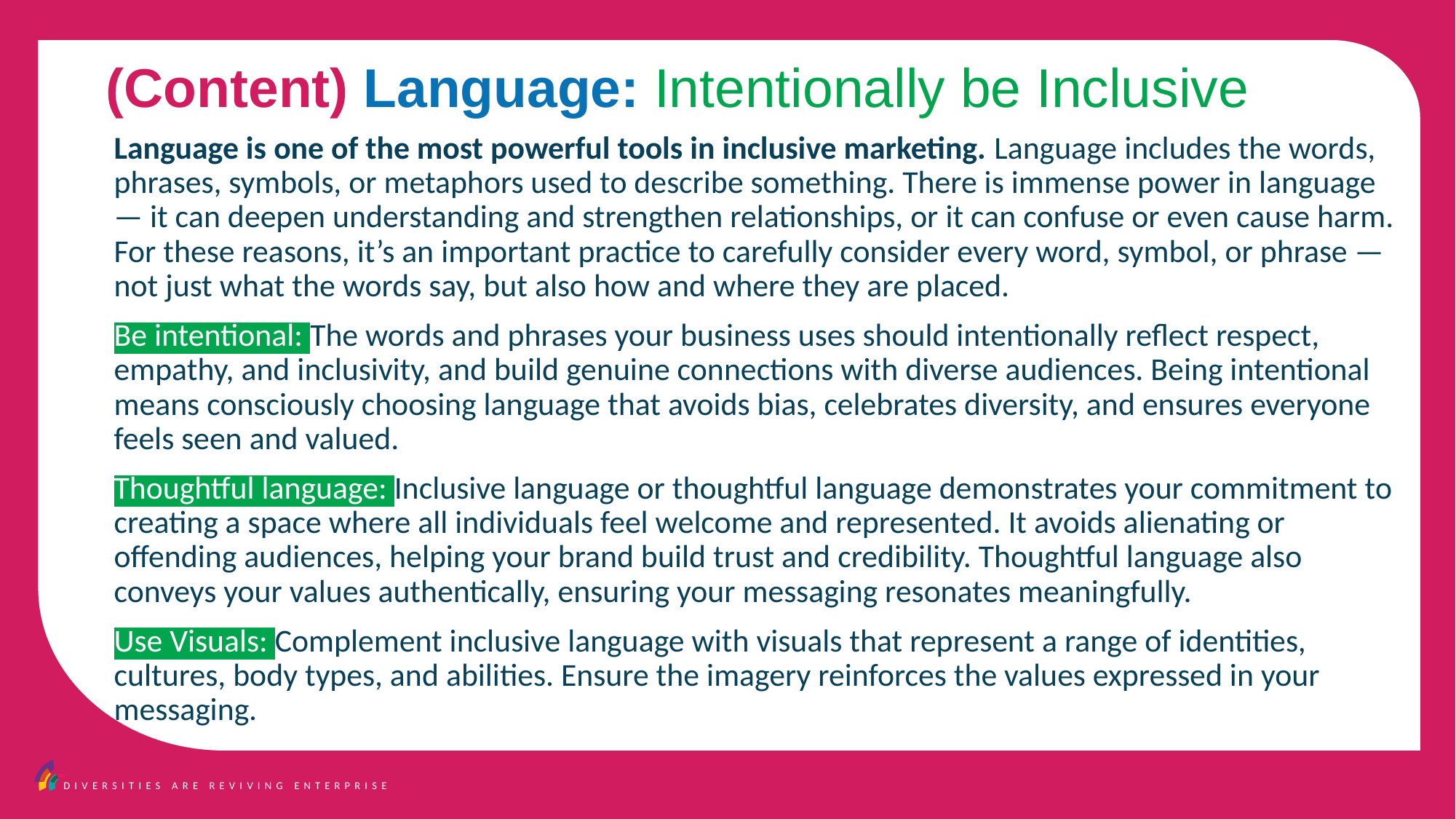

(Content) Language: Intentionally be Inclusive

Language is one of the most powerful tools in inclusive marketing. Language includes the words, phrases, symbols, or metaphors used to describe something. There is immense power in language — it can deepen understanding and strengthen relationships, or it can confuse or even cause harm. For these reasons, it’s an important practice to carefully consider every word, symbol, or phrase — not just what the words say, but also how and where they are placed.
Be intentional: The words and phrases your business uses should intentionally reflect respect, empathy, and inclusivity, and build genuine connections with diverse audiences. Being intentional means consciously choosing language that avoids bias, celebrates diversity, and ensures everyone feels seen and valued.
Thoughtful language: Inclusive language or thoughtful language demonstrates your commitment to creating a space where all individuals feel welcome and represented. It avoids alienating or offending audiences, helping your brand build trust and credibility. Thoughtful language also conveys your values authentically, ensuring your messaging resonates meaningfully.
Use Visuals: Complement inclusive language with visuals that represent a range of identities, cultures, body types, and abilities. Ensure the imagery reinforces the values expressed in your messaging.